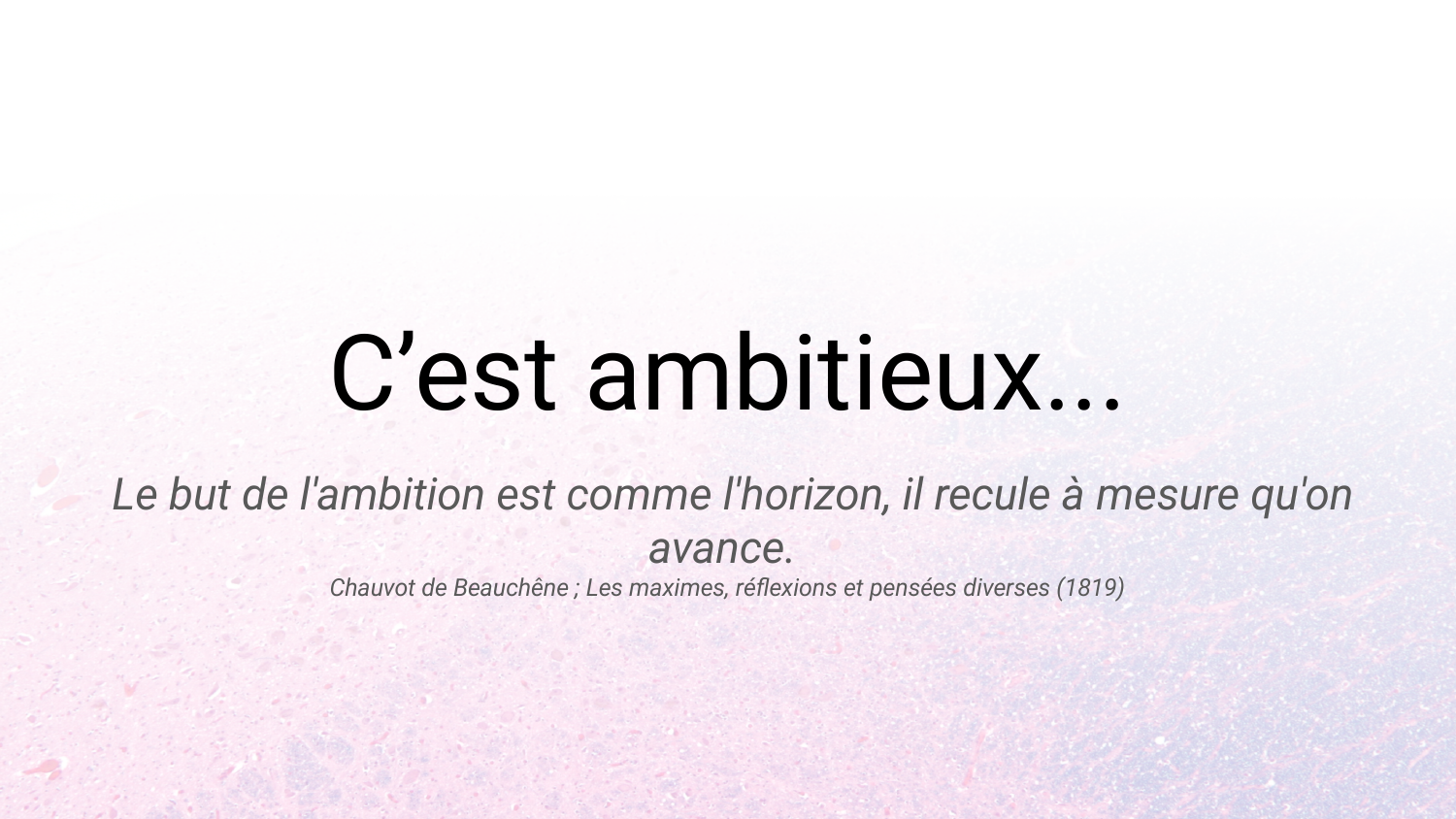

# C’est ambitieux...
 Le but de l'ambition est comme l'horizon, il recule à mesure qu'on avance.
Chauvot de Beauchêne ; Les maximes, réflexions et pensées diverses (1819)